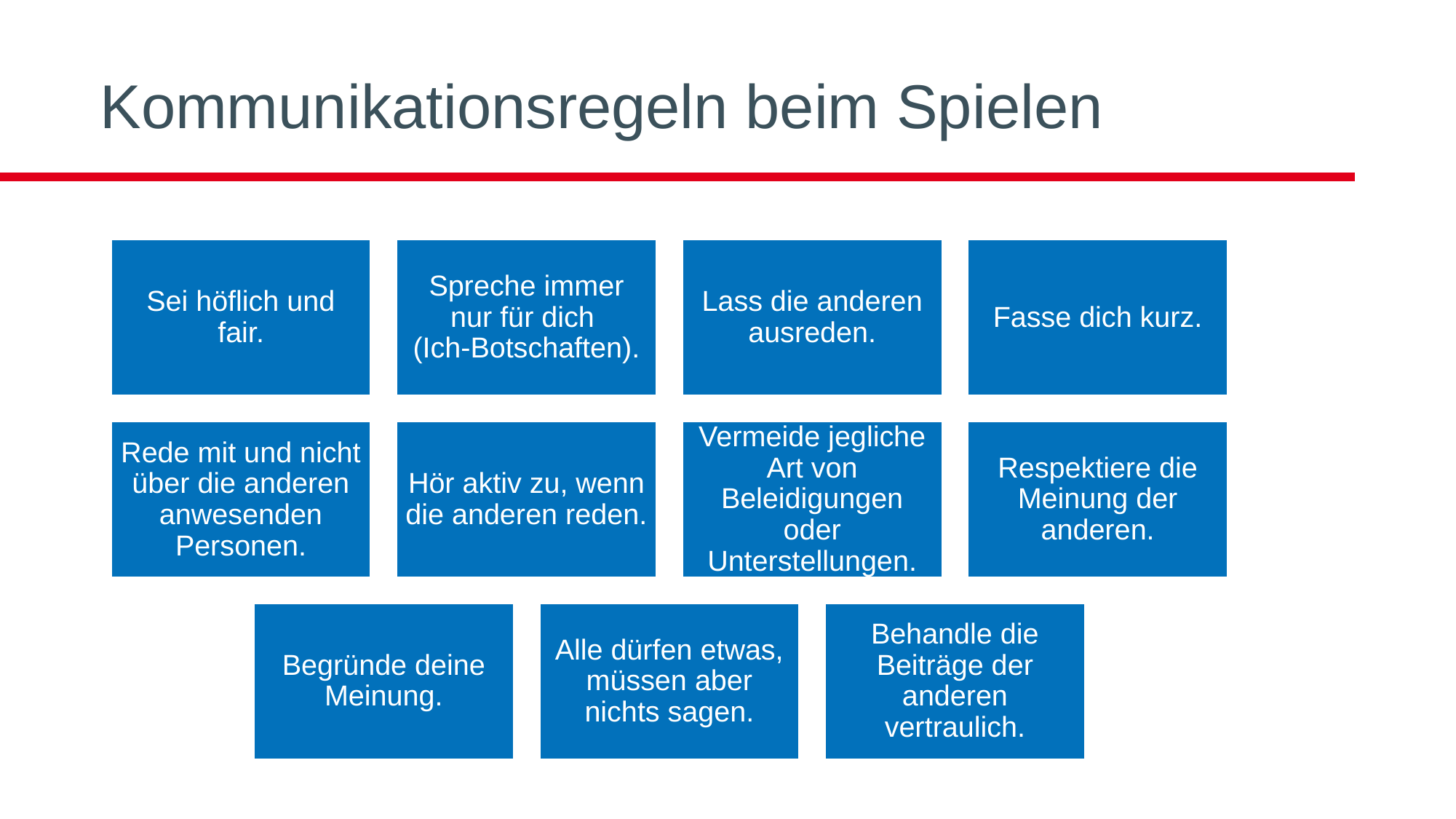

# Kommunikationsregeln beim Spielen
Sei höflich und fair.
Spreche immer nur für dich
(Ich-Botschaften).
Lass die anderen ausreden.
Fasse dich kurz.
Rede mit und nicht über die anderen anwesenden Personen.
Hör aktiv zu, wenn die anderen reden.
Vermeide jegliche Art von Beleidigungen oder Unterstellungen.
Respektiere die Meinung der anderen.
Begründe deine Meinung.
Alle dürfen etwas, müssen aber nichts sagen.
Behandle die Beiträge der anderen vertraulich.